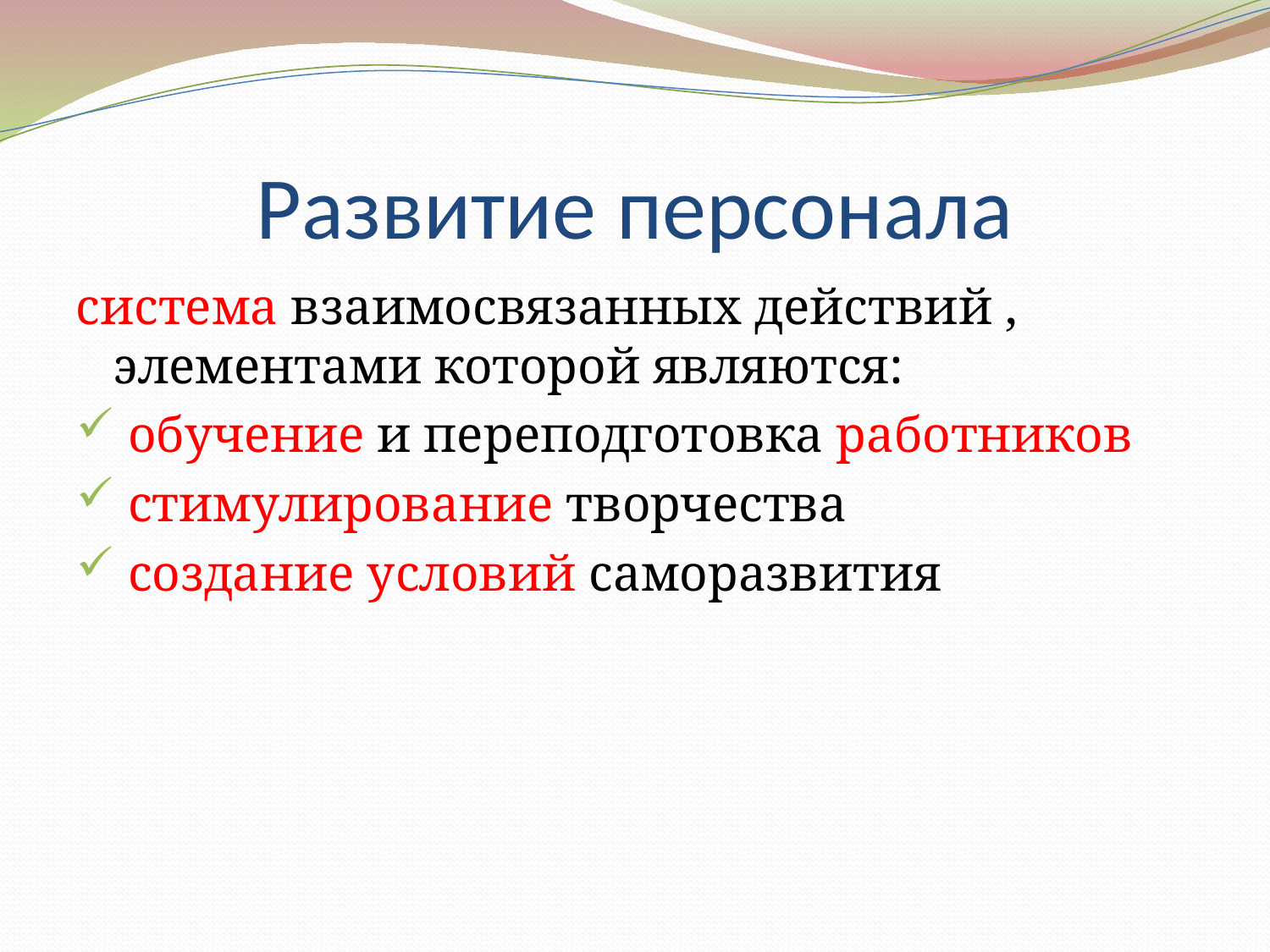

# Развитие персонала
система взаимосвязанных действий , элементами которой являются:
 обучение и переподготовка работников
 стимулирование творчества
 создание условий саморазвития